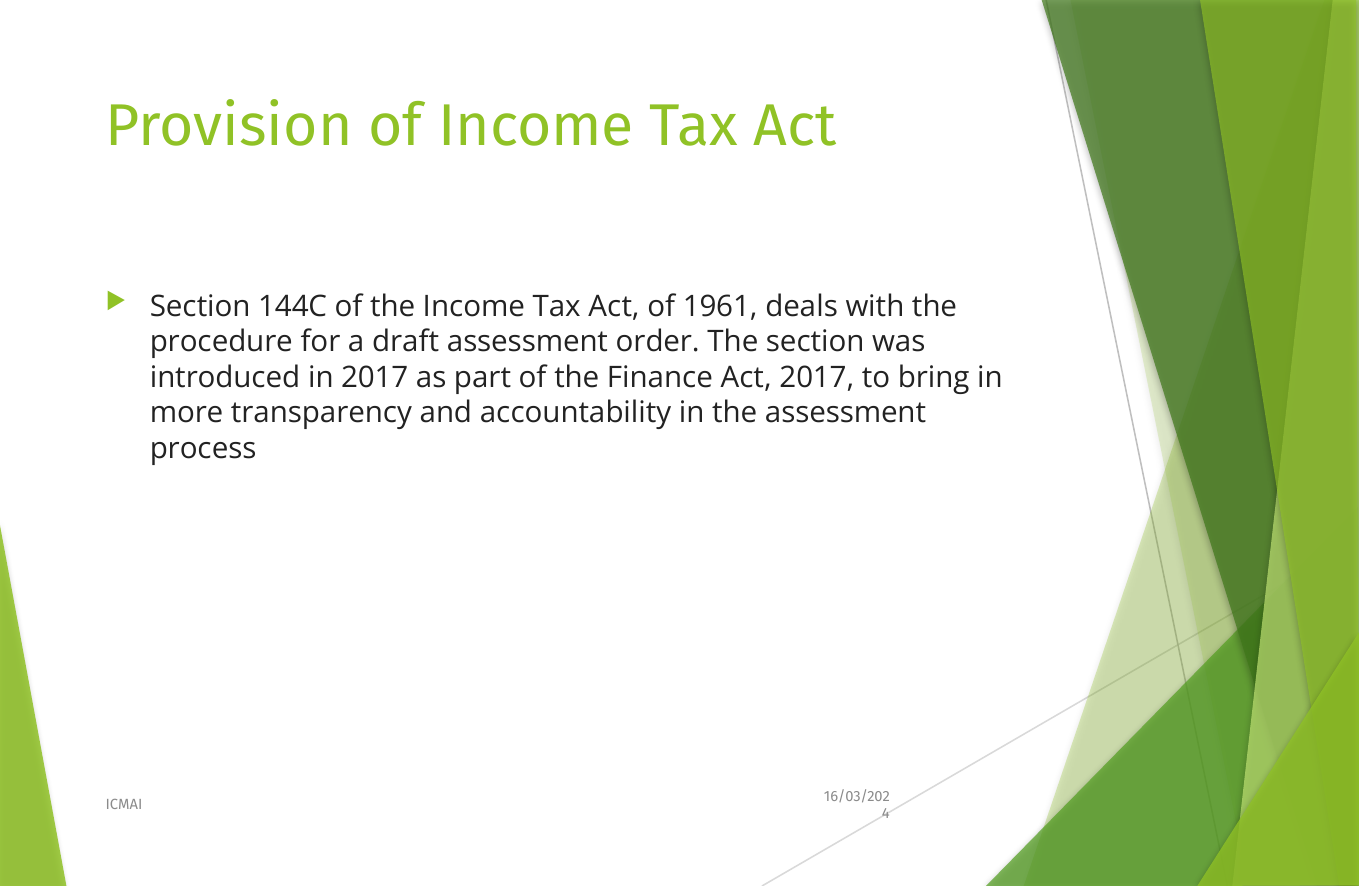

# Provision of Income Tax Act
Section 144C of the Income Tax Act, of 1961, deals with the procedure for a draft assessment order. The section was introduced in 2017 as part of the Finance Act, 2017, to bring in more transparency and accountability in the assessment process
ICMAI
16/03/2024